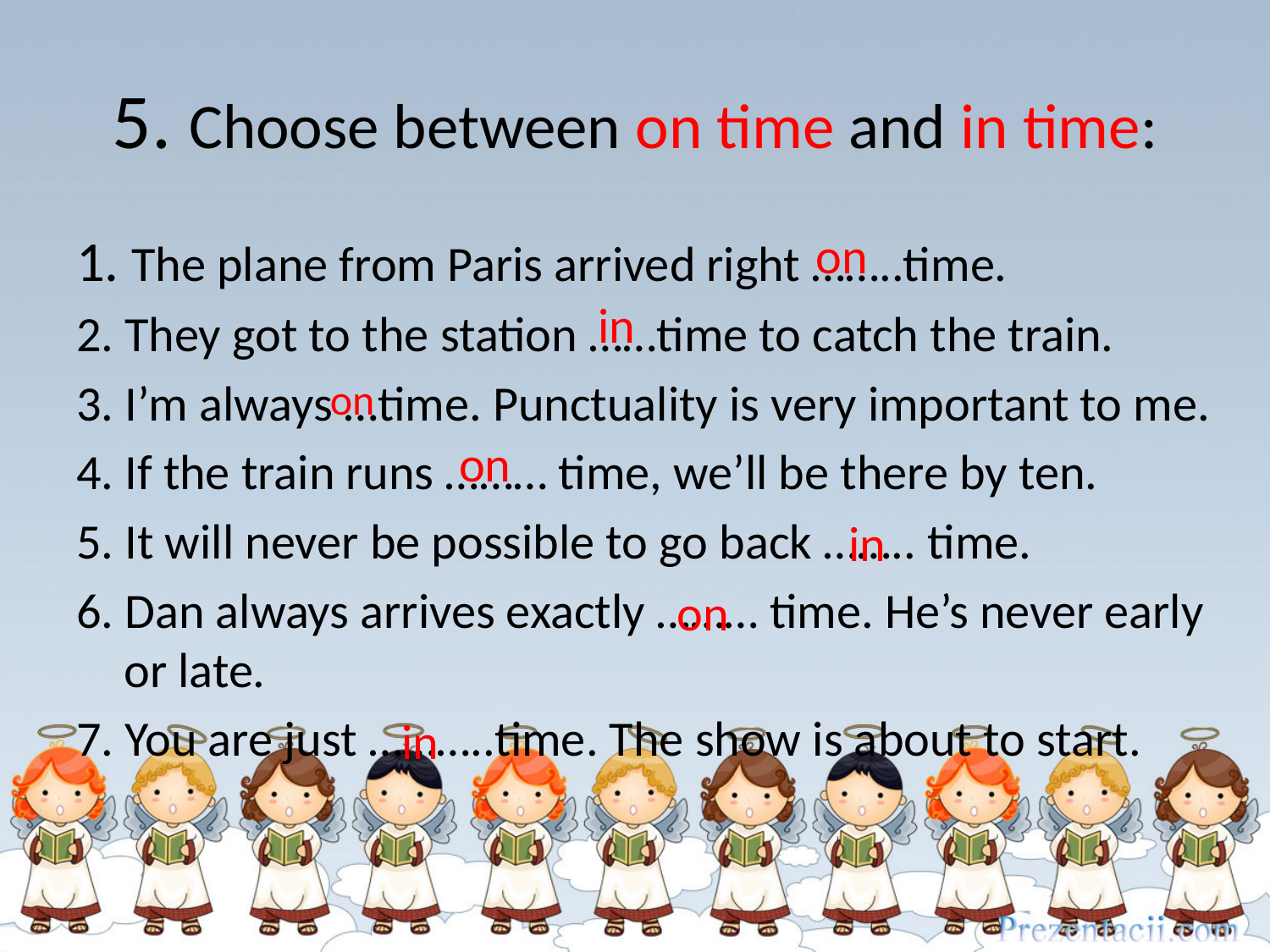

# 5. Choose between on time and in time:
1. The plane from Paris arrived right ……..time.
2. They got to the station ……time to catch the train.
3. I’m always …time. Punctuality is very important to me.
4. If the train runs ……… time, we’ll be there by ten.
5. It will never be possible to go back …….. time.
6. Dan always arrives exactly ……… time. He’s never early or late.
7. You are just ………..time. The show is about to start.
on
in
on
on
  in
on
  in